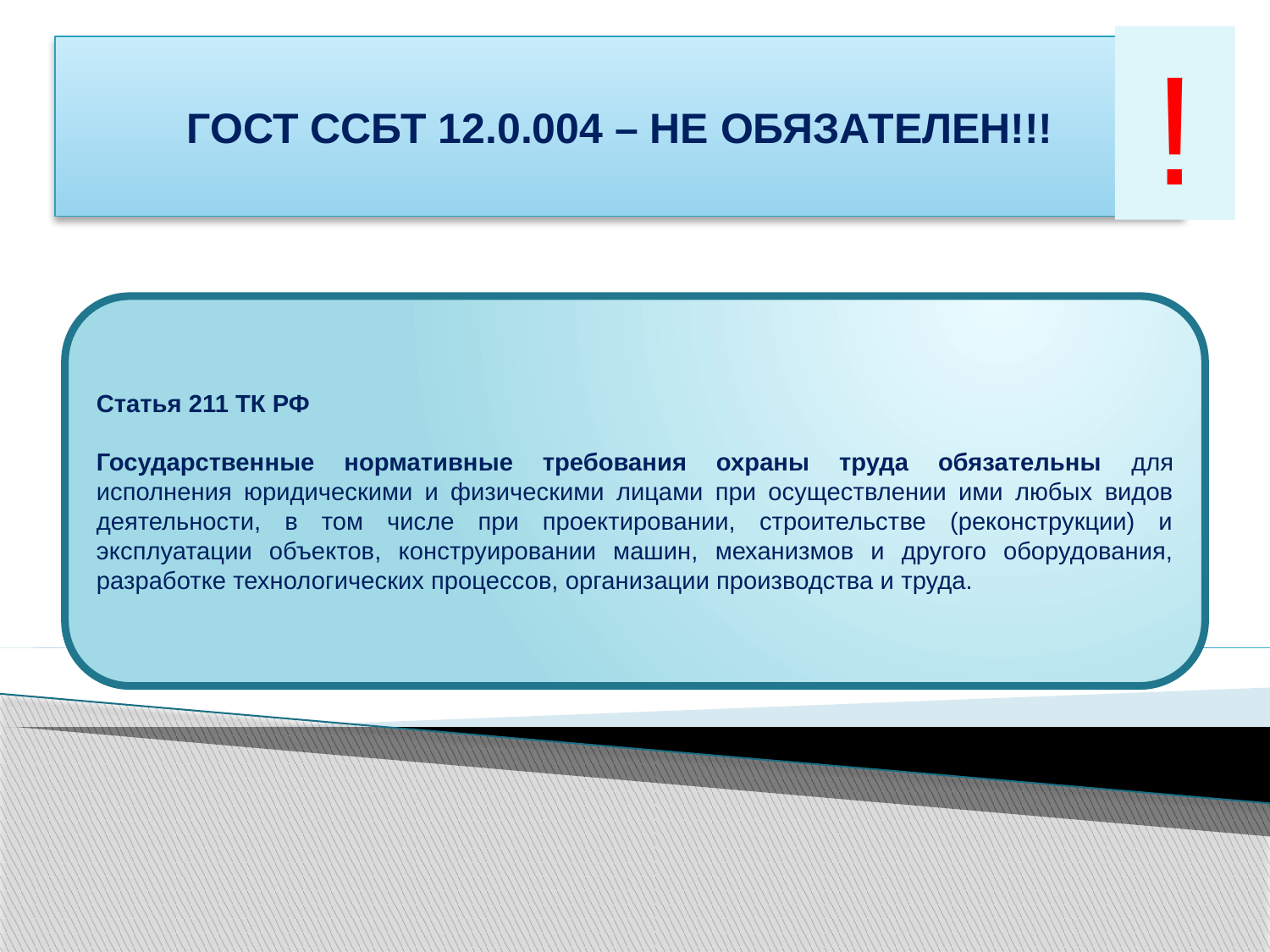

!
ГОСТ ССБТ 12.0.004 – НЕ ОБЯЗАТЕЛЕН!!!
Статья 211 ТК РФ

Государственные нормативные требования охраны труда обязательны для исполнения юридическими и физическими лицами при осуществлении ими любых видов деятельности, в том числе при проектировании, строительстве (реконструкции) и эксплуатации объектов, конструировании машин, механизмов и другого оборудования, разработке технологических процессов, организации производства и труда.